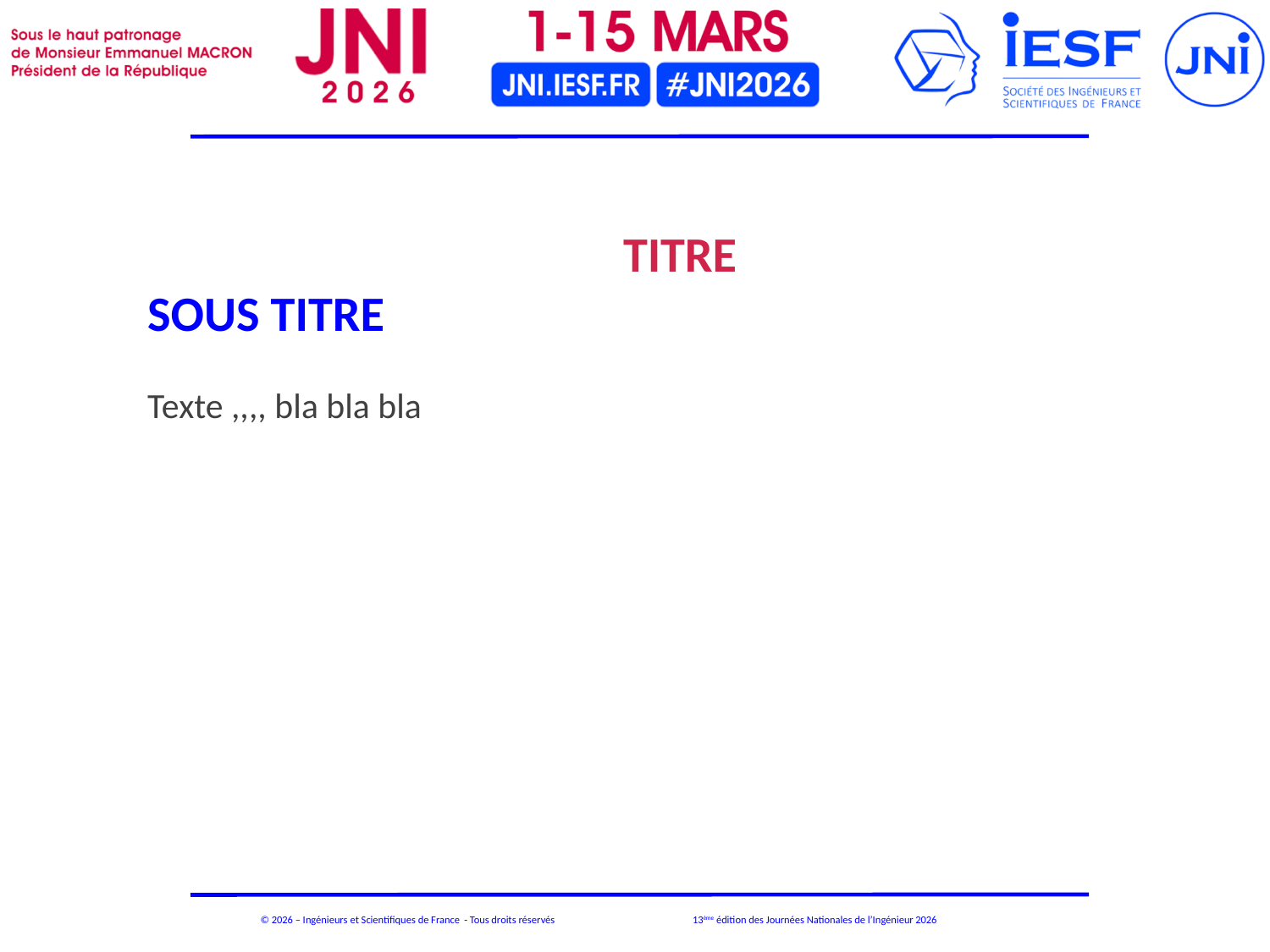

titre
Sous titre

Texte ,,,, bla bla bla